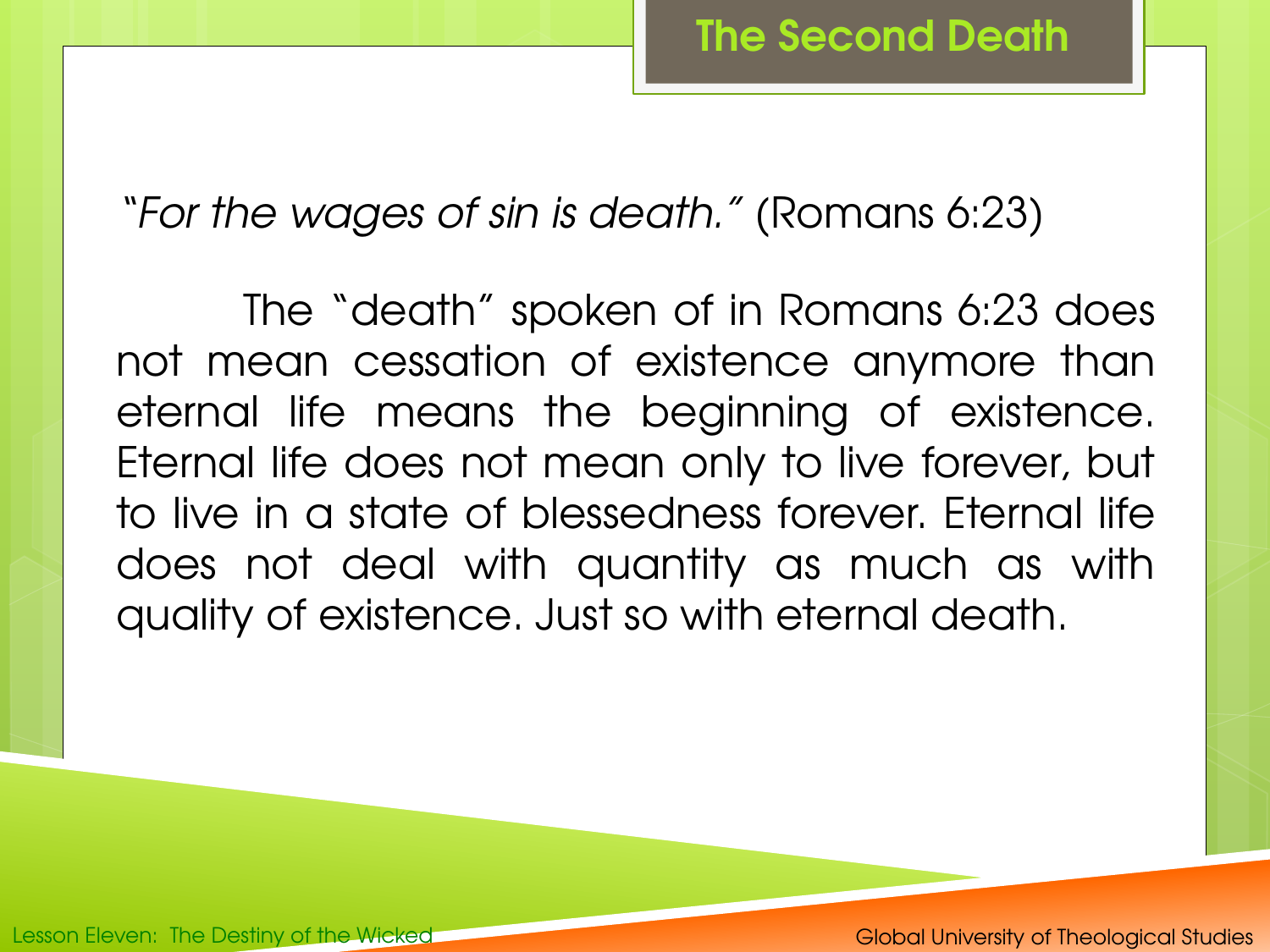

The Second Death

“For the wages of sin is death.” (Romans 6:23)

	The “death” spoken of in Romans 6:23 does not mean cessation of existence anymore than eternal life means the beginning of existence. Eternal life does not mean only to live forever, but to live in a state of blessedness forever. Eternal life does not deal with quantity as much as with quality of existence. Just so with eternal death.
Lesson Eleven:  The Destiny of the Wicked
 Global University of Theological Studies